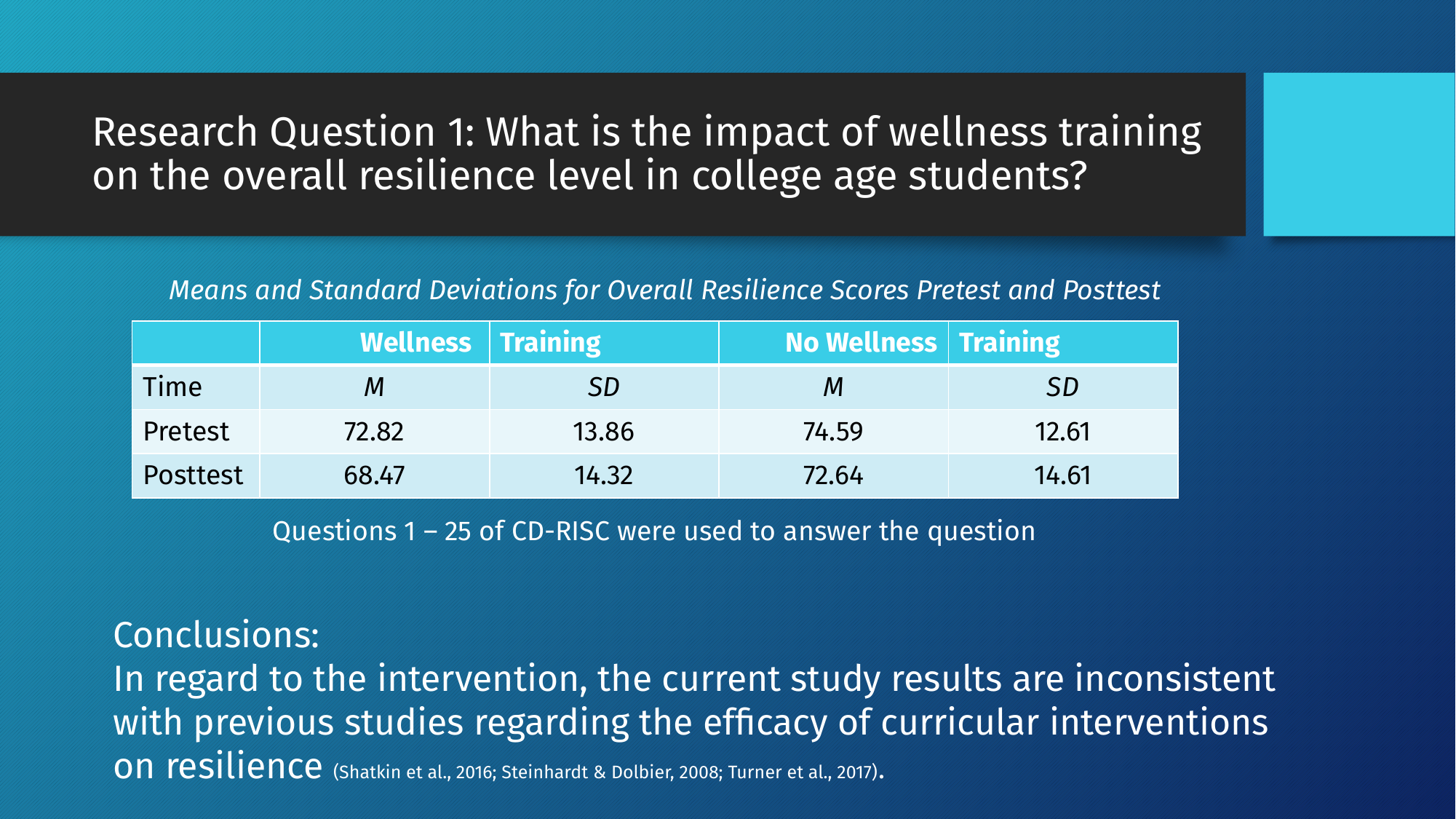

# Research Question 1: What is the impact of wellness training on the overall resilience level in college age students?
Means and Standard Deviations for Overall Resilience Scores Pretest and Posttest
|  | Wellness | Training | No Wellness | Training |
| --- | --- | --- | --- | --- |
| Time | M | SD | M | SD |
| Pretest | 72.82 | 13.86 | 74.59 | 12.61 |
| Posttest | 68.47 | 14.32 | 72.64 | 14.61 |
Questions 1 – 25 of CD-RISC were used to answer the question

Conclusions:
In regard to the intervention, the current study results are inconsistent with previous studies regarding the efficacy of curricular interventions on resilience (Shatkin et al., 2016; Steinhardt & Dolbier, 2008; Turner et al., 2017).